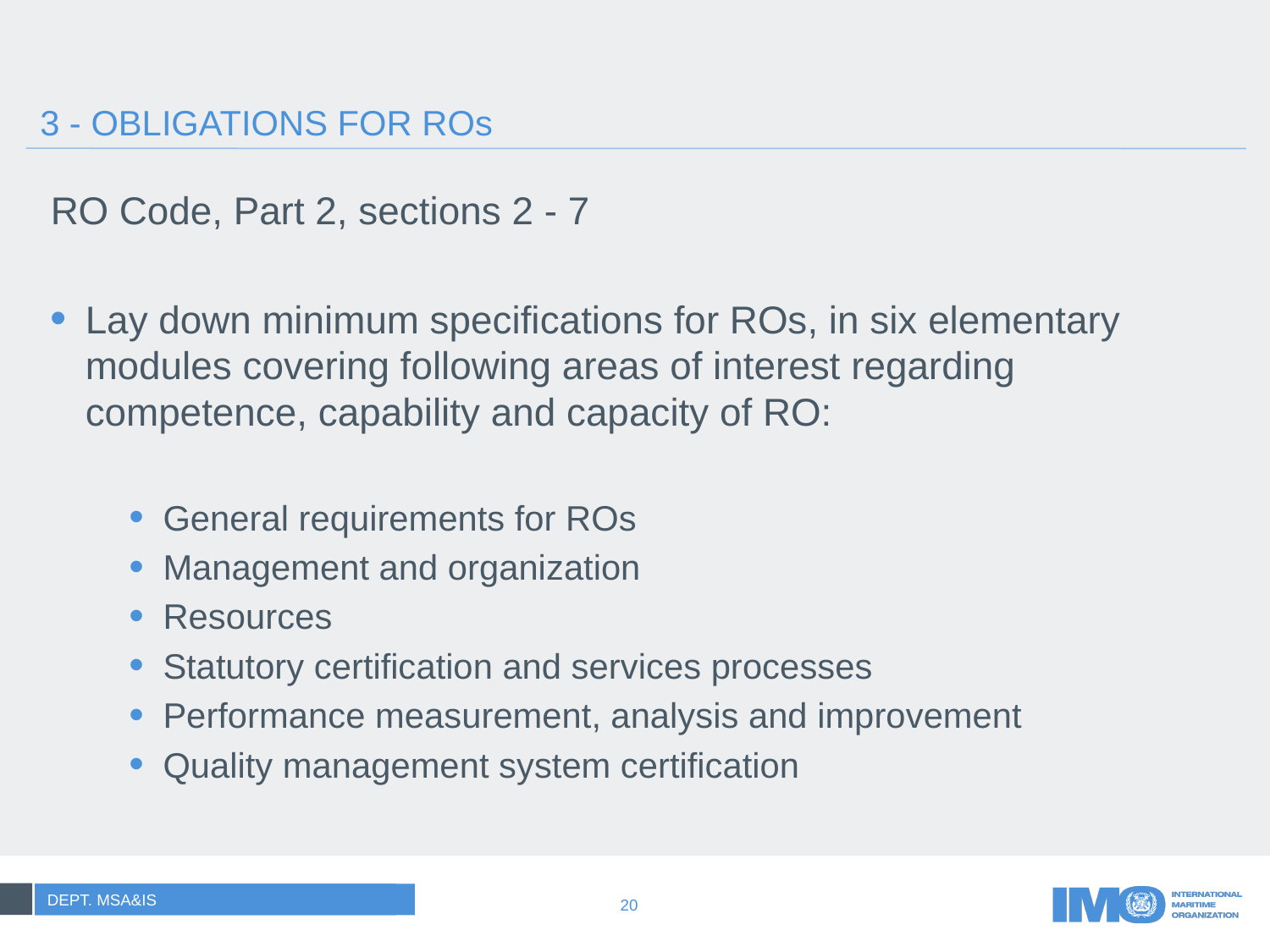

# 3 - OBLIGATIONS FOR ROs
RO Code, Part 2, sections 2 - 7

Lay down minimum specifications for ROs, in six elementary modules covering following areas of interest regarding competence, capability and capacity of RO:

General requirements for ROs
Management and organization
Resources
Statutory certification and services processes
Performance measurement, analysis and improvement
Quality management system certification